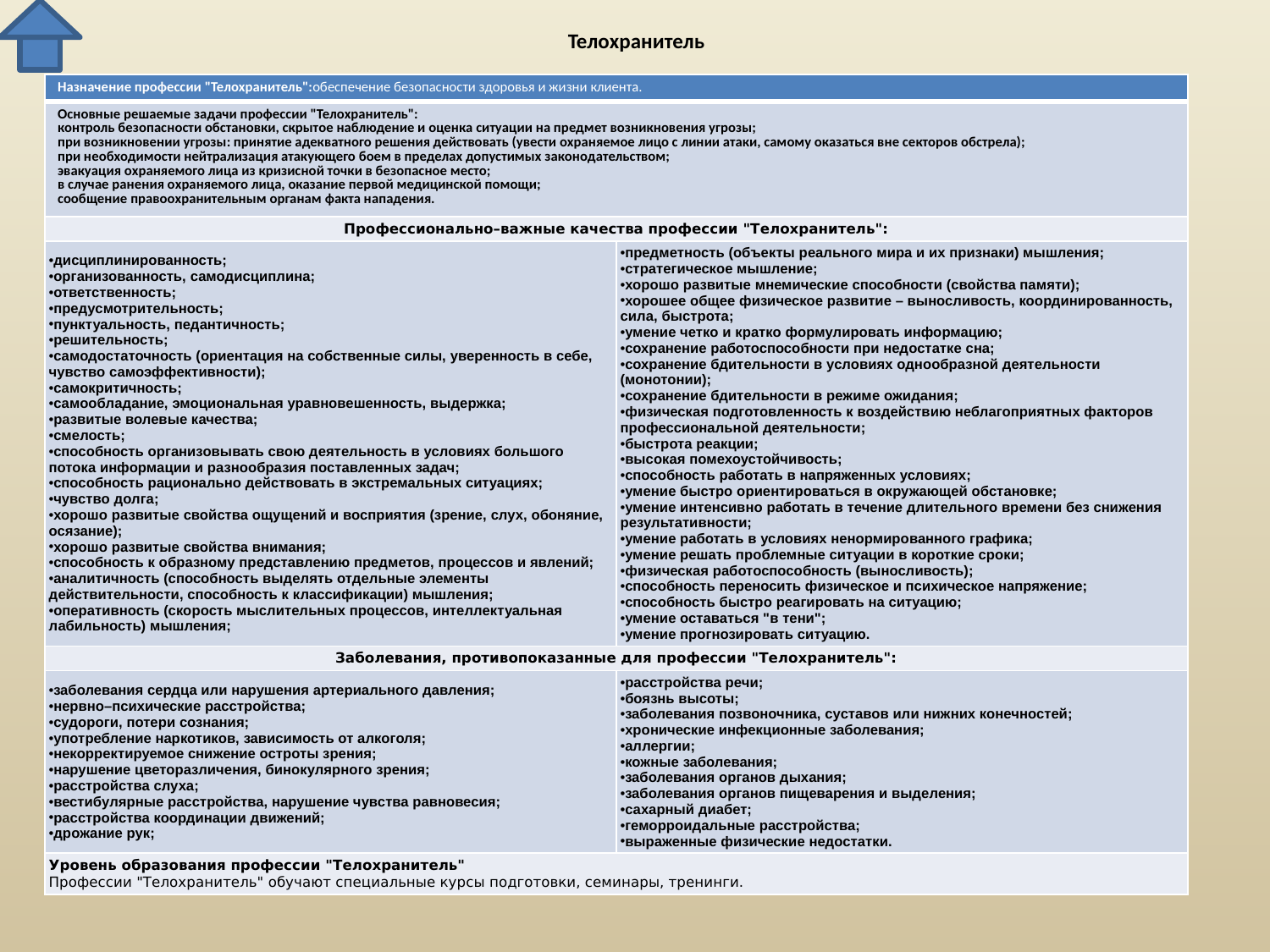

# Телохранитель
| Назначение профессии "Телохранитель":обеспечение безопасности здоровья и жизни клиента. |  |
| --- | --- |
| Основные решаемые задачи профессии "Телохранитель": контроль безопасности обстановки, скрытое наблюдение и оценка ситуации на предмет возникновения угрозы; при возникновении угрозы: принятие адекватного решения действовать (увести охраняемое лицо с линии атаки, самому оказаться вне секторов обстрела); при необходимости нейтрализация атакующего боем в пределах допустимых законодательством; эвакуация охраняемого лица из кризисной точки в безопасное место; в случае ранения охраняемого лица, оказание первой медицинской помощи; сообщение правоохранительным органам факта нападения. |  |
| Профессионально–важные качества профессии "Телохранитель": |  |
| дисциплинированность; организованность, самодисциплина; ответственность; предусмотрительность; пунктуальность, педантичность; решительность; самодостаточность (ориентация на собственные силы, уверенность в себе, чувство самоэффективности); самокритичность; самообладание, эмоциональная уравновешенность, выдержка; развитые волевые качества; смелость; способность организовывать свою деятельность в условиях большого потока информации и разнообразия поставленных задач; способность рационально действовать в экстремальных ситуациях; чувство долга; хорошо развитые свойства ощущений и восприятия (зрение, слух, обоняние, осязание); хорошо развитые свойства внимания; способность к образному представлению предметов, процессов и явлений; аналитичность (способность выделять отдельные элементы действительности, способность к классификации) мышления; оперативность (скорость мыслительных процессов, интеллектуальная лабильность) мышления; | предметность (объекты реального мира и их признаки) мышления; стратегическое мышление; хорошо развитые мнемические способности (свойства памяти); хорошее общее физическое развитие – выносливость, координированность, сила, быстрота; умение четко и кратко формулировать информацию; сохранение работоспособности при недостатке сна; сохранение бдительности в условиях однообразной деятельности (монотонии); сохранение бдительности в режиме ожидания; физическая подготовленность к воздействию неблагоприятных факторов профессиональной деятельности; быстрота реакции; высокая помехоустойчивость; способность работать в напряженных условиях; умение быстро ориентироваться в окружающей обстановке; умение интенсивно работать в течение длительного времени без снижения результативности; умение работать в условиях ненормированного графика; умение решать проблемные ситуации в короткие сроки; физическая работоспособность (выносливость); способность переносить физическое и психическое напряжение; способность быстро реагировать на ситуацию; умение оставаться "в тени"; умение прогнозировать ситуацию. |
| Заболевания, противопоказанные для профессии "Телохранитель": |  |
| заболевания сердца или нарушения артериального давления; нервно–психические расстройства; судороги, потери сознания; употребление наркотиков, зависимость от алкоголя; некорректируемое снижение остроты зрения; нарушение цветоразличения, бинокулярного зрения; расстройства слуха; вестибулярные расстройства, нарушение чувства равновесия; расстройства координации движений; дрожание рук; | расстройства речи; боязнь высоты; заболевания позвоночника, суставов или нижних конечностей; хронические инфекционные заболевания; аллергии; кожные заболевания; заболевания органов дыхания; заболевания органов пищеварения и выделения; сахарный диабет; геморроидальные расстройства; выраженные физические недостатки. |
| Уровень образования профессии "Телохранитель" Профессии "Телохранитель" обучают специальные курсы подготовки, семинары, тренинги. |  |